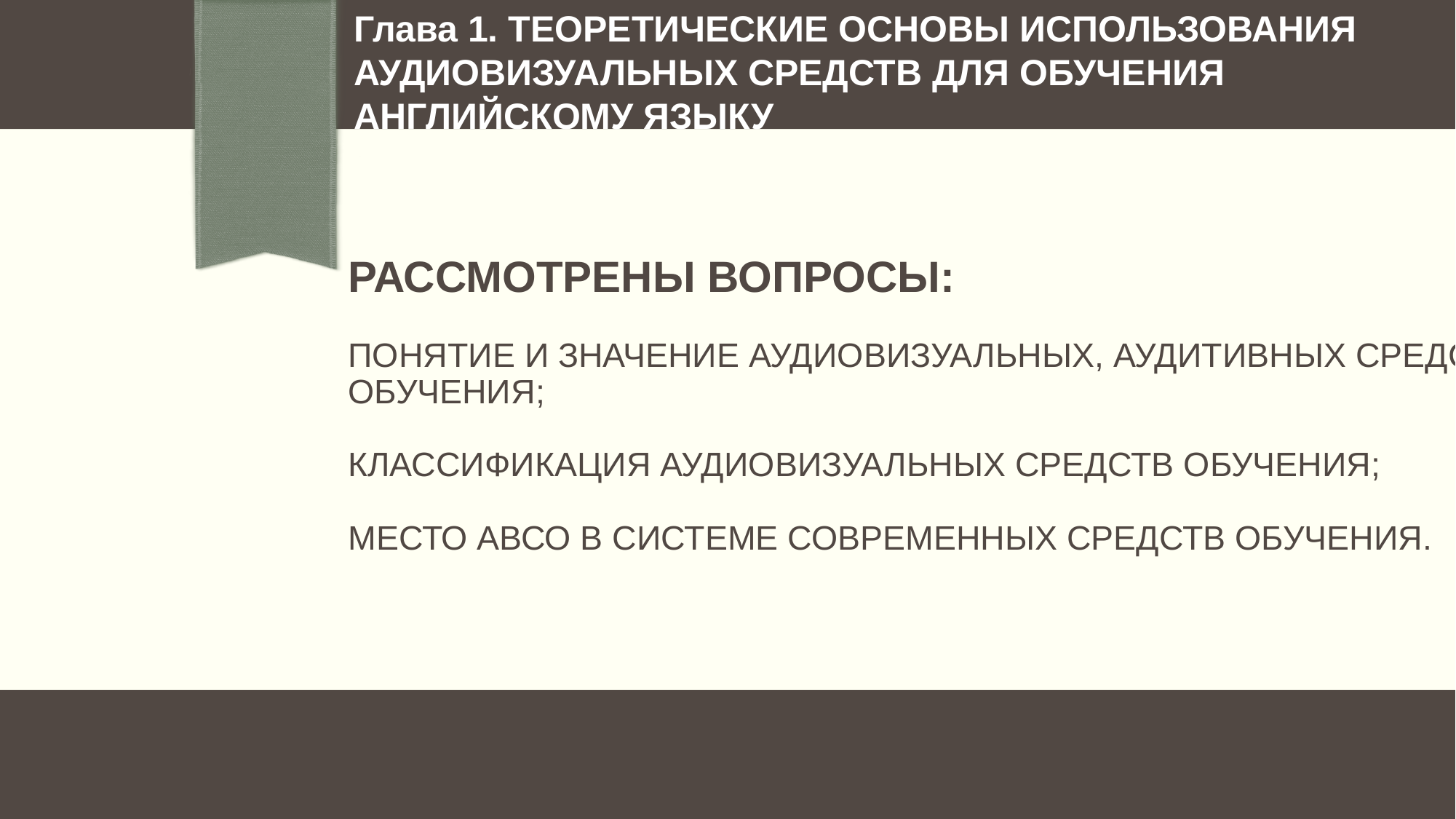

Глава 1. ТЕОРЕТИЧЕСКИЕ ОСНОВЫ ИСПОЛЬЗОВАНИЯ АУДИОВИЗУАЛЬНЫХ СРЕДСТВ ДЛЯ ОБУЧЕНИЯ АНГЛИЙСКОМУ ЯЗЫКУ
# Рассмотрены вопросы: Понятие и значение аудиовизуальных, аудитивных средств обучения; Классификация аудиовизуальных средств обучения; Место АВСО в системе современных средств обучения.